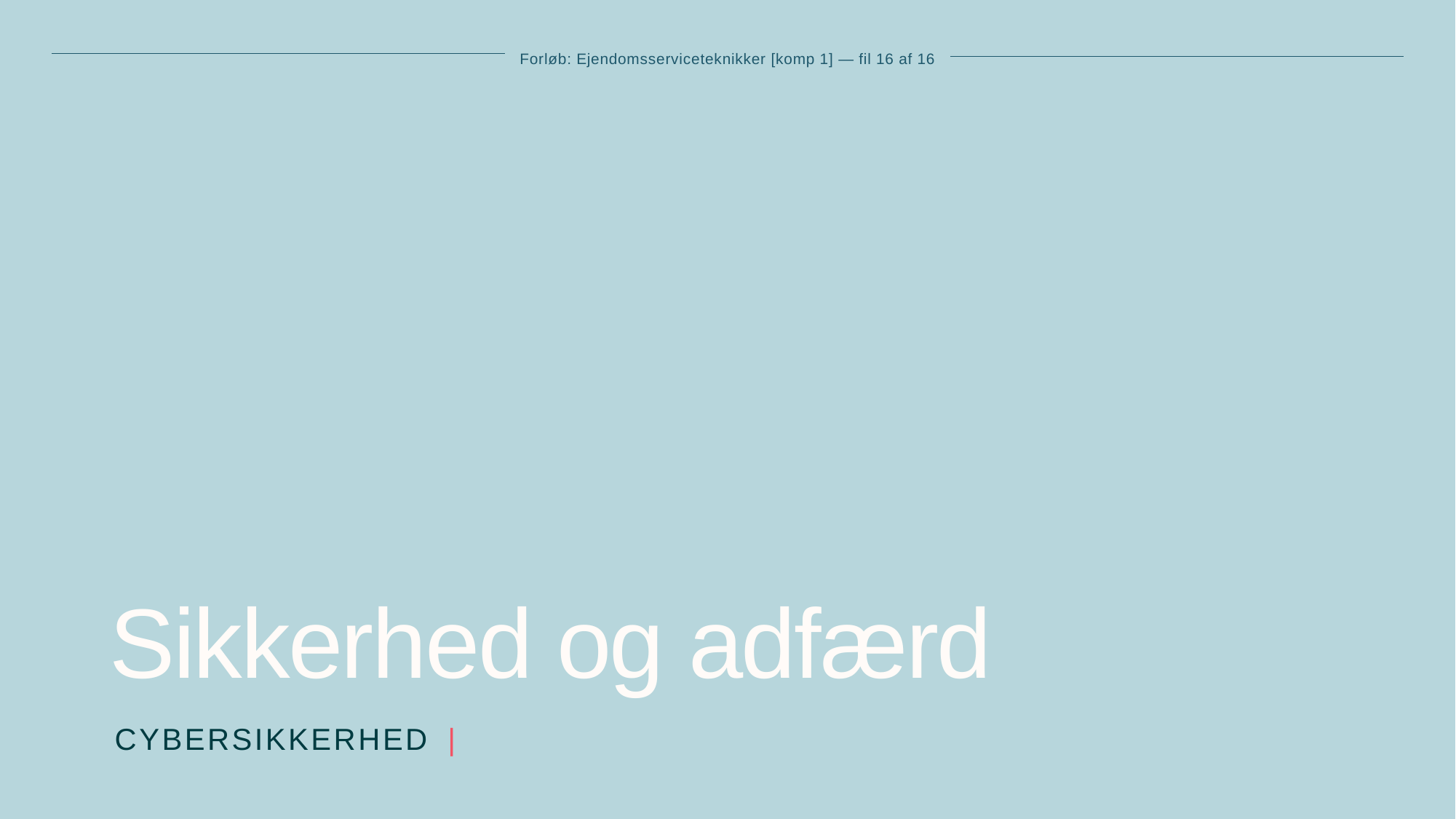

Forløb: Ejendomsserviceteknikker [komp 1] — fil 16 af 16

Sikkerhed og adfærd
CYBERSIKKERHED  |